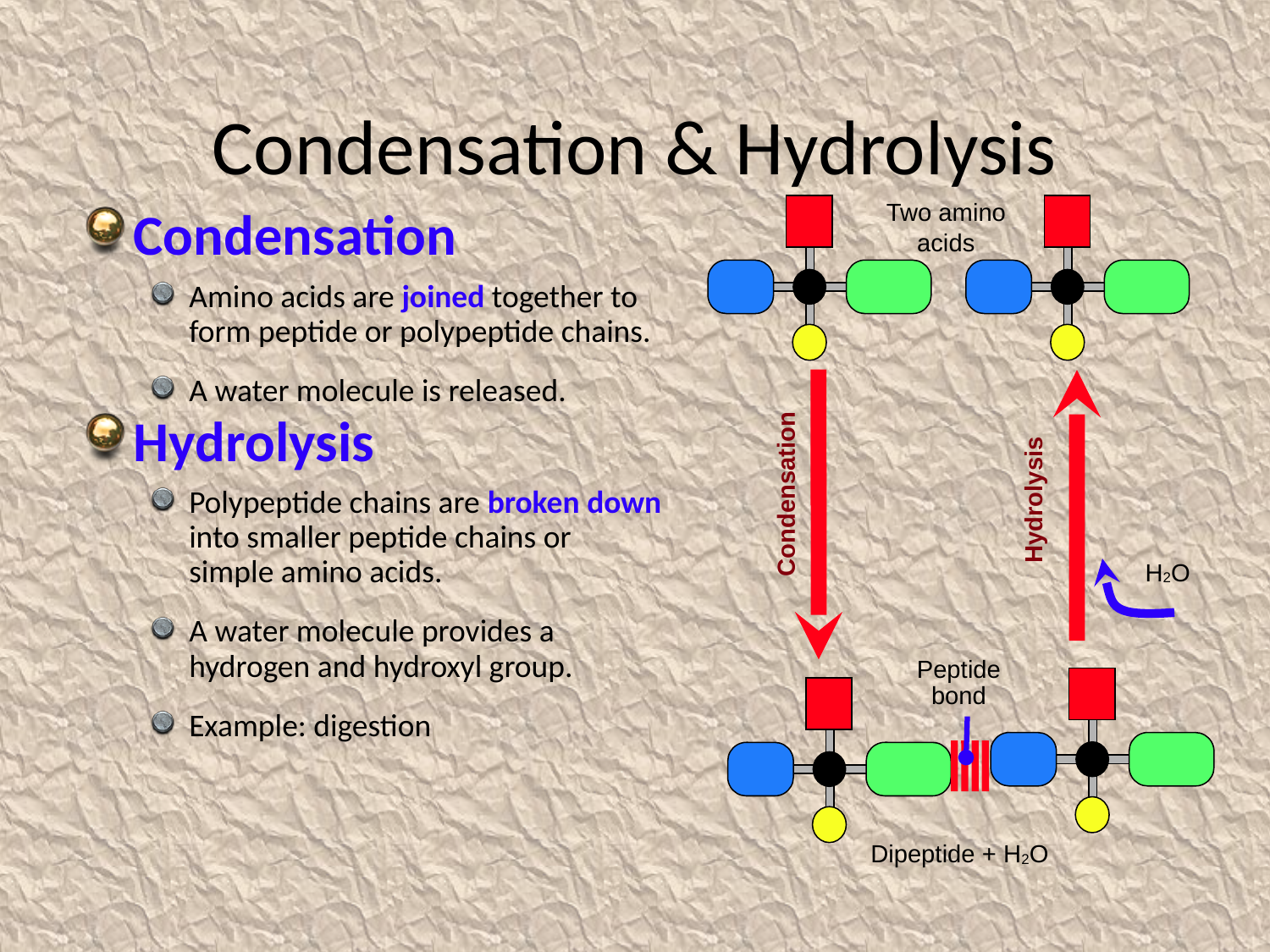

# Condensation & Hydrolysis
Two amino acids

Condensation
Hydrolysis
H2O

Peptide bond

Dipeptide + H2O
Condensation
Amino acids are joined together to form peptide or polypeptide chains.
A water molecule is released.
Hydrolysis
Polypeptide chains are broken down into smaller peptide chains or simple amino acids.
A water molecule provides a hydrogen and hydroxyl group.
Example: digestion